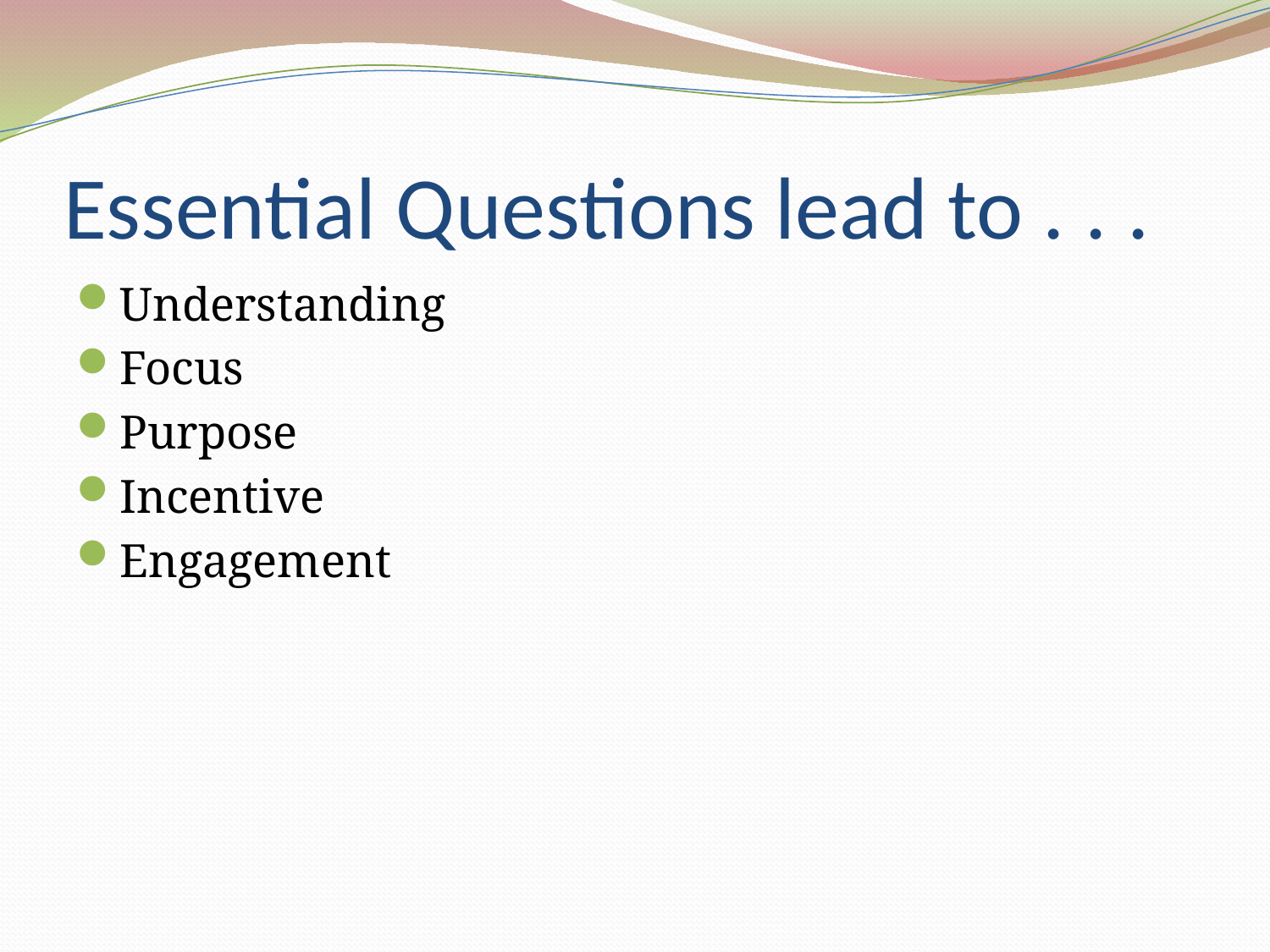

# Essential Questions lead to . . .
Understanding
Focus
Purpose
Incentive
Engagement